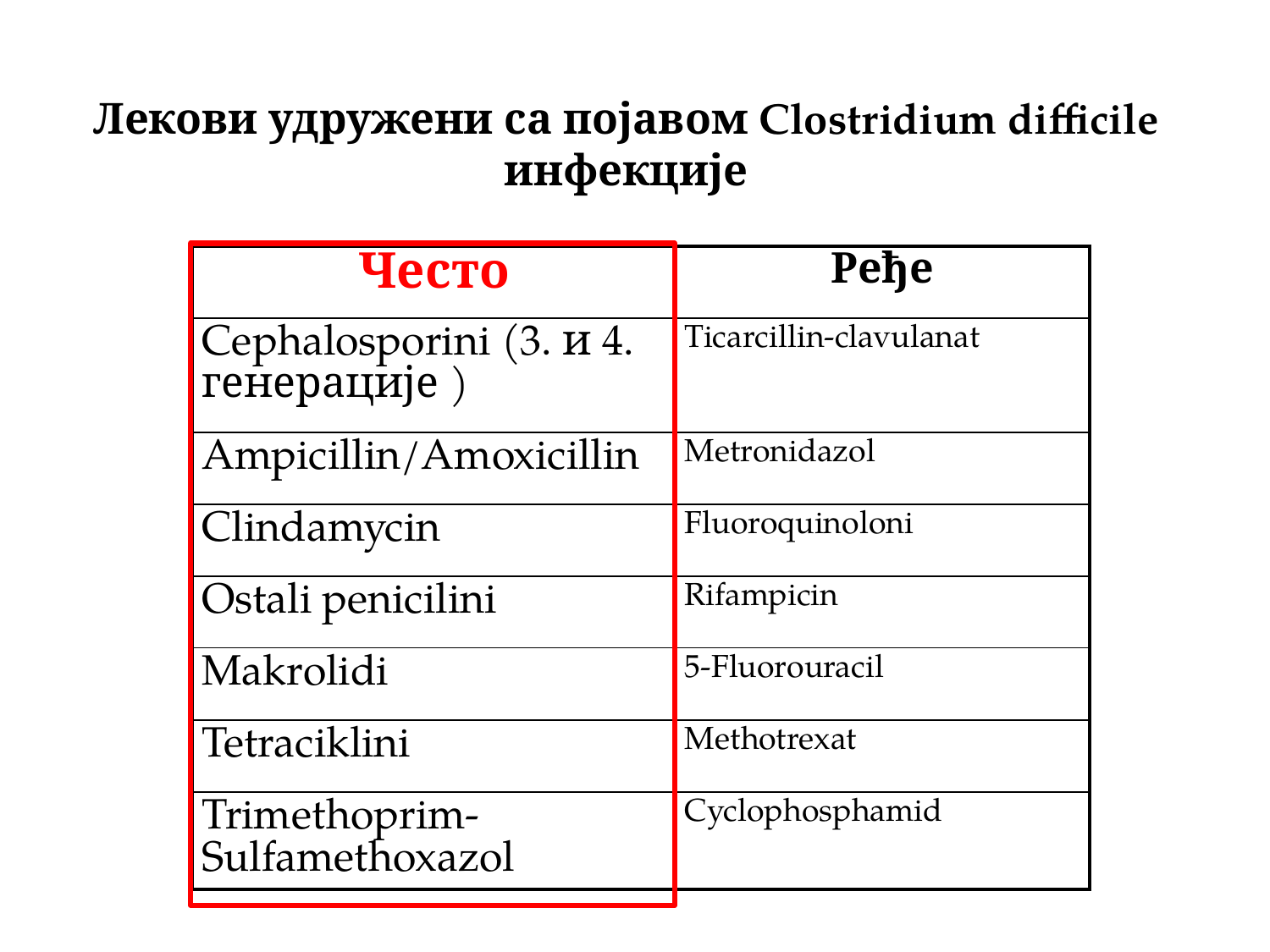

# Лекови удружени са појавом Clostridium difficile инфекције

| Често | Ређе |
| --- | --- |
| Cephalosporini (3. и 4. генерације ) | Ticarcillin-clavulanat |
| Ampicillin/Amoxicillin | Metronidazol |
| Clindamycin | Fluoroquinoloni |
| Ostali penicilini | Rifampicin |
| Makrolidi | 5-Fluorouracil |
| Tetraciklini | Methotrexat |
| Trimethoprim-Sulfamethoxazol | Cyclophosphamid |